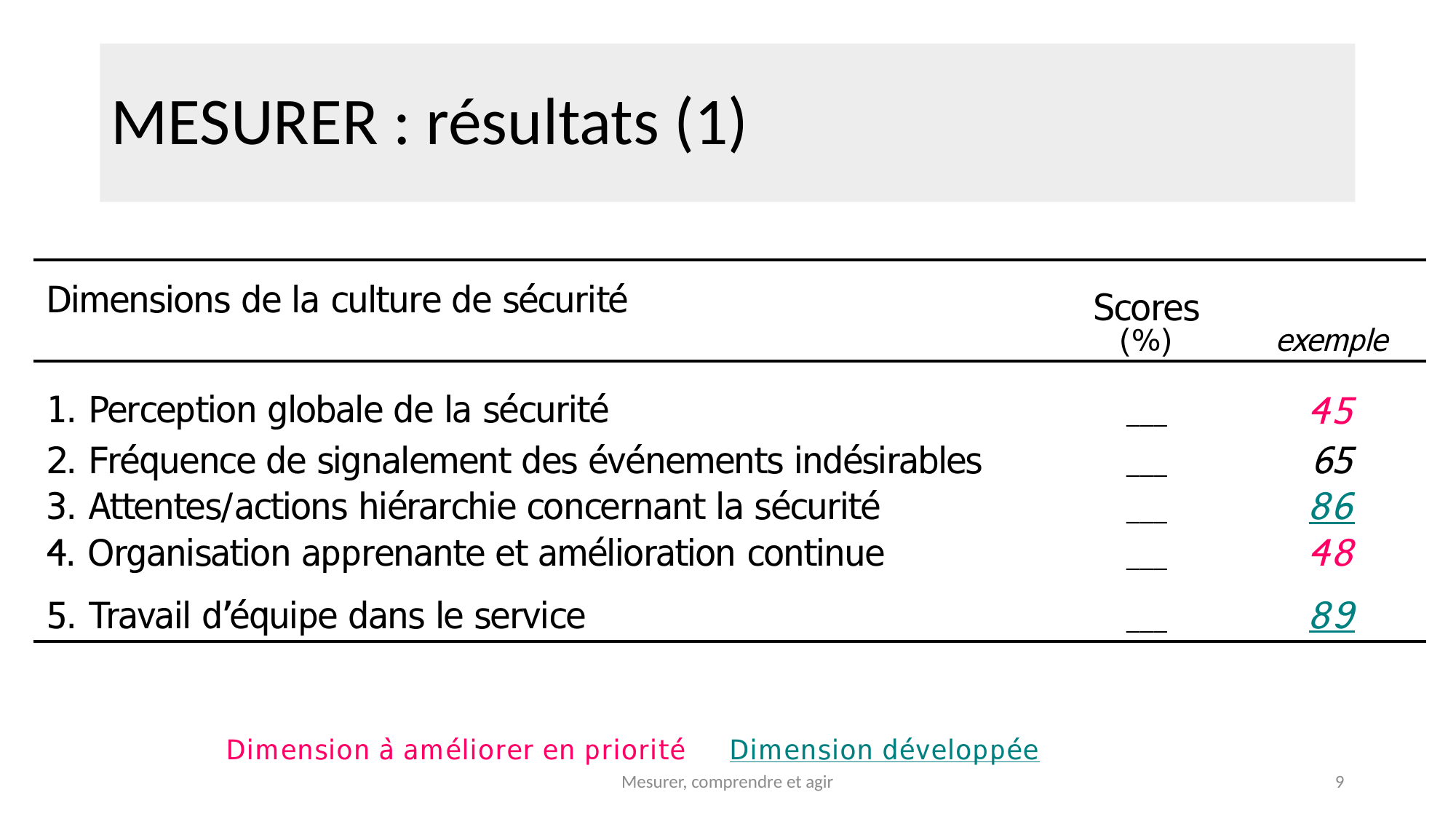

# MESURER : résultats (1)

| Dimensions de la culture de sécurité | Scores (%) | exemple |
| --- | --- | --- |
| 1. Perception globale de la sécurité | \_\_\_ | 45 |
| 2. Fréquence de signalement des événements indésirables | \_\_\_ | 65 |
| 3. Attentes/actions hiérarchie concernant la sécurité | \_\_\_ | 86 |
| 4. Organisation apprenante et amélioration continue | \_\_\_ | 48 |
| 5. Travail d’équipe dans le service | \_\_\_ | 89 |
Dimension à améliorer en priorité     Dimension développée
Mesurer, comprendre et agir
9